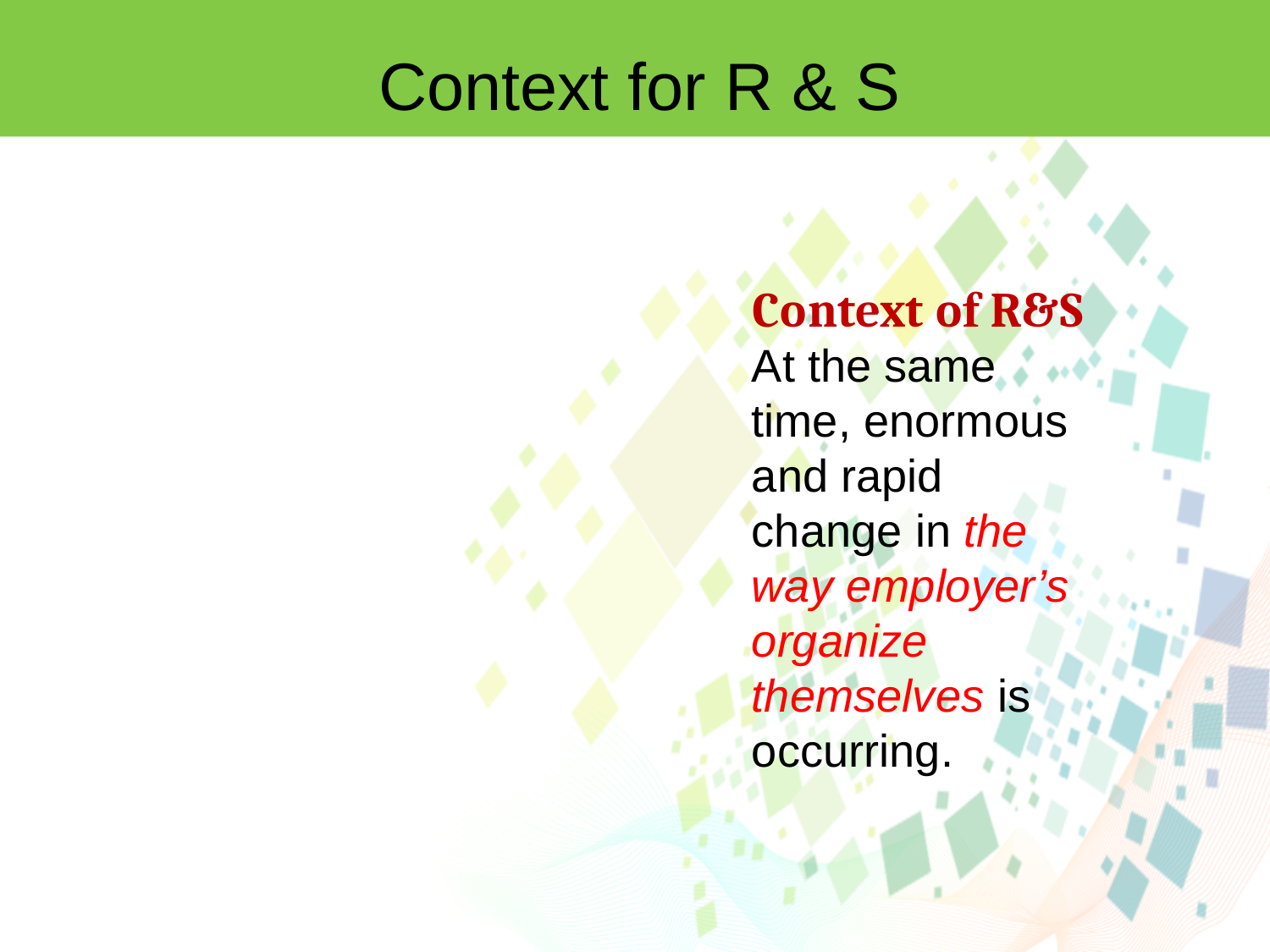

Context for R & S
Context of R&S
At the same time, enormous and rapid change in the way employer’s organize themselves is occurring.